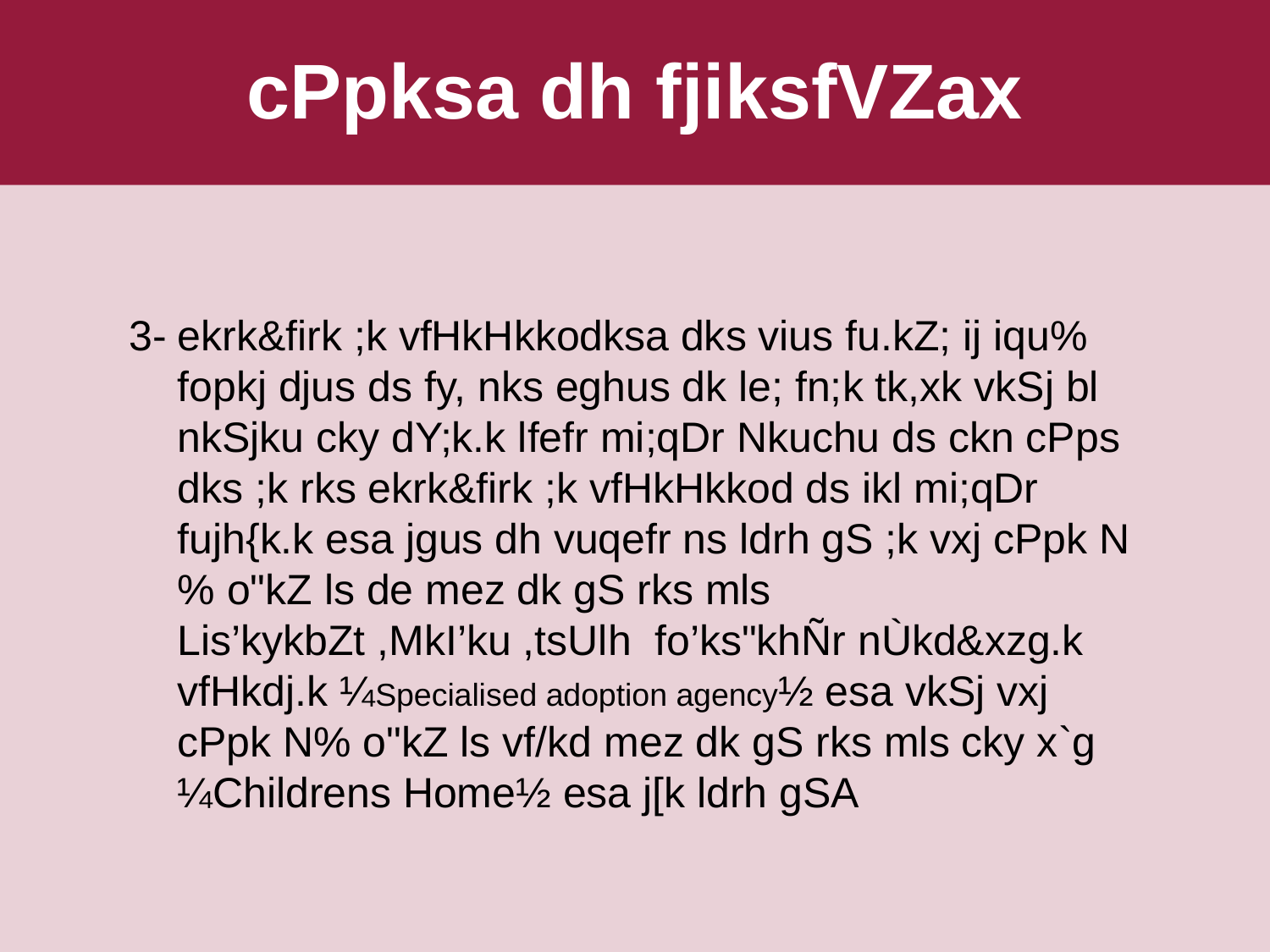

cPpksa dh fjiksfVZax
3-	ekrk&firk ;k vfHkHkkodksa dks vius fu.kZ; ij iqu% fopkj djus ds fy, nks eghus dk le; fn;k tk,xk vkSj bl nkSjku cky dY;k.k lfefr mi;qDr Nkuchu ds ckn cPps dks ;k rks ekrk&firk ;k vfHkHkkod ds ikl mi;qDr fujh{k.k esa jgus dh vuqefr ns ldrh gS ;k vxj cPpk N% o"kZ ls de mez dk gS rks mls Lis’kykbZt ,MkI’ku ,tsUlh  fo’ks"khÑr nÙkd&xzg.k vfHkdj.k ¼Specialised adoption agency½ esa vkSj vxj cPpk N% o"kZ ls vf/kd mez dk gS rks mls cky x`g ¼Childrens Home½ esa j[k ldrh gSA